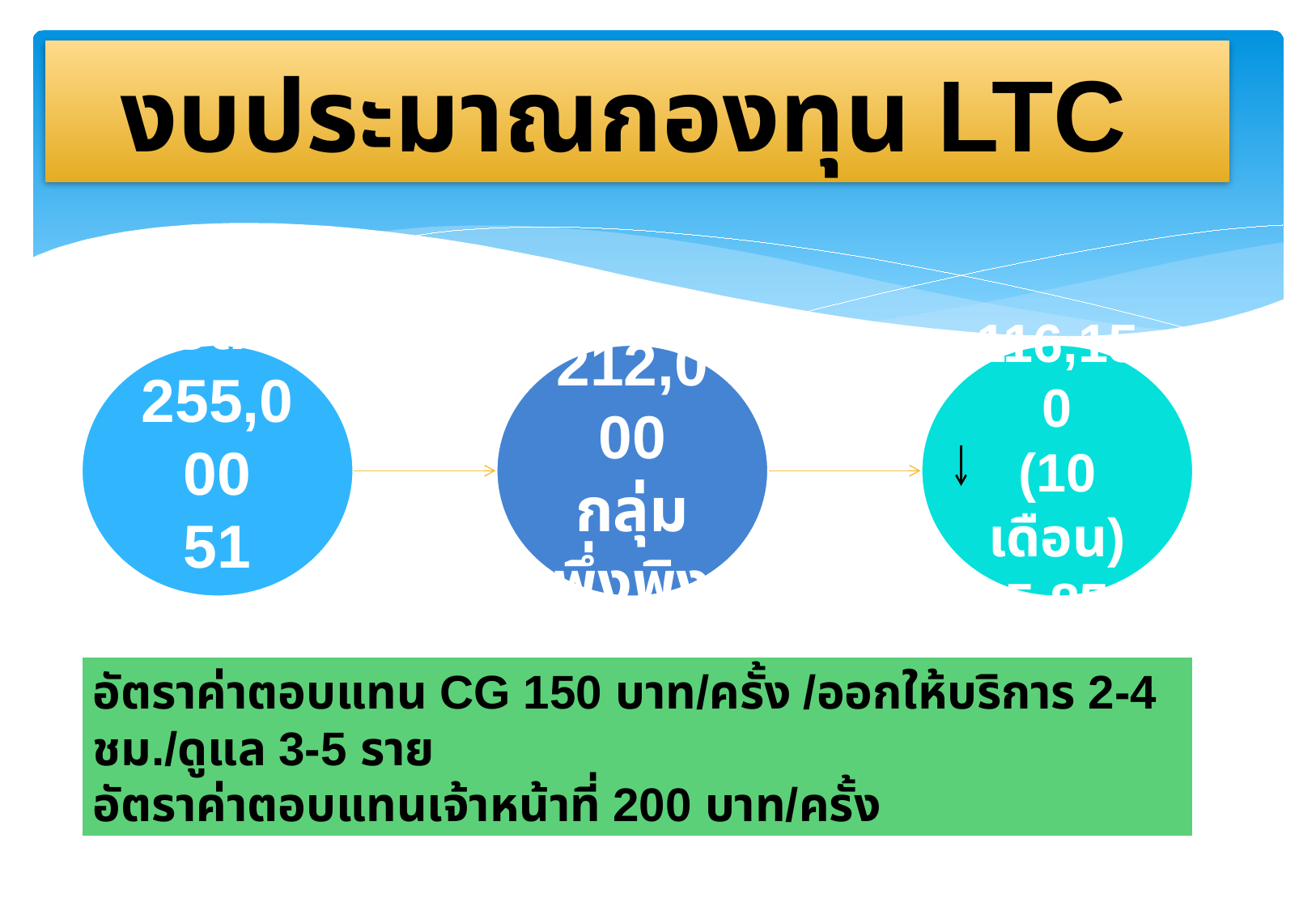

# งบประมาณกองทุน LTC
สปสช.
255,000
51 ราย
212,000
กลุ่มพึ่งพิง
116,150
(10 เดือน)
95,850
อัตราค่าตอบแทน CG 150 บาท/ครั้ง /ออกให้บริการ 2-4 ชม./ดูแล 3-5 ราย
อัตราค่าตอบแทนเจ้าหน้าที่ 200 บาท/ครั้ง